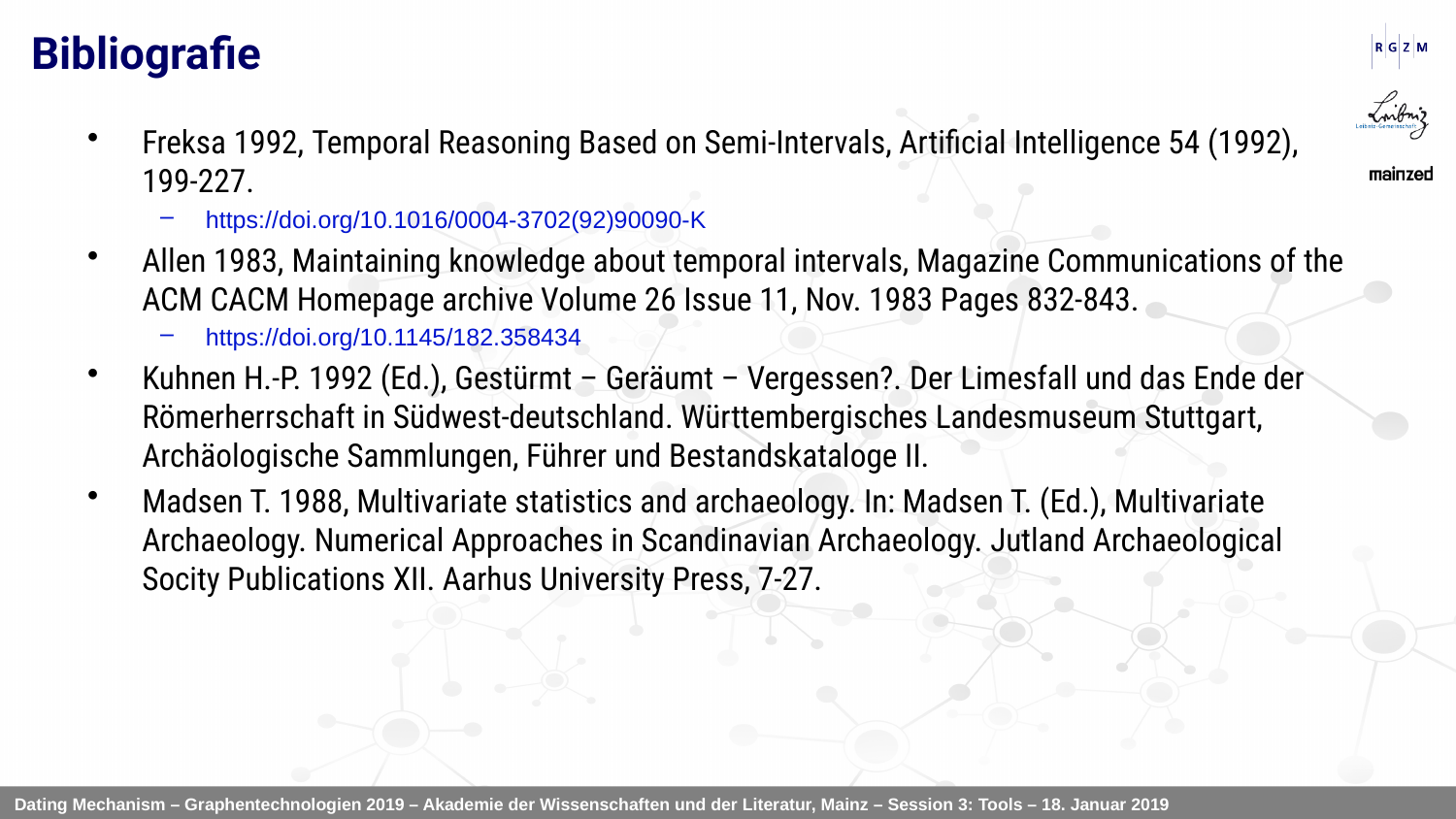

# Bibliografie
Freksa 1992, Temporal Reasoning Based on Semi-Intervals, Artificial Intelligence 54 (1992),
199-227.
https://doi.org/10.1016/0004-3702(92)90090-K
Allen 1983, Maintaining knowledge about temporal intervals, Magazine Communications of the ACM CACM Homepage archive Volume 26 Issue 11, Nov. 1983 Pages 832-843.
https://doi.org/10.1145/182.358434
Kuhnen H.-P. 1992 (Ed.), Gestürmt – Geräumt – Vergessen?. Der Limesfall und das Ende der Römerherrschaft in Südwest-deutschland. Württembergisches Landesmuseum Stuttgart, Archäologische Sammlungen, Führer und Bestandskataloge II.
Madsen T. 1988, Multivariate statistics and archaeology. In: Madsen T. (Ed.), Multivariate Archaeology. Numerical Approaches in Scandinavian Archaeology. Jutland Archaeological Socity Publications XII. Aarhus University Press, 7-27.